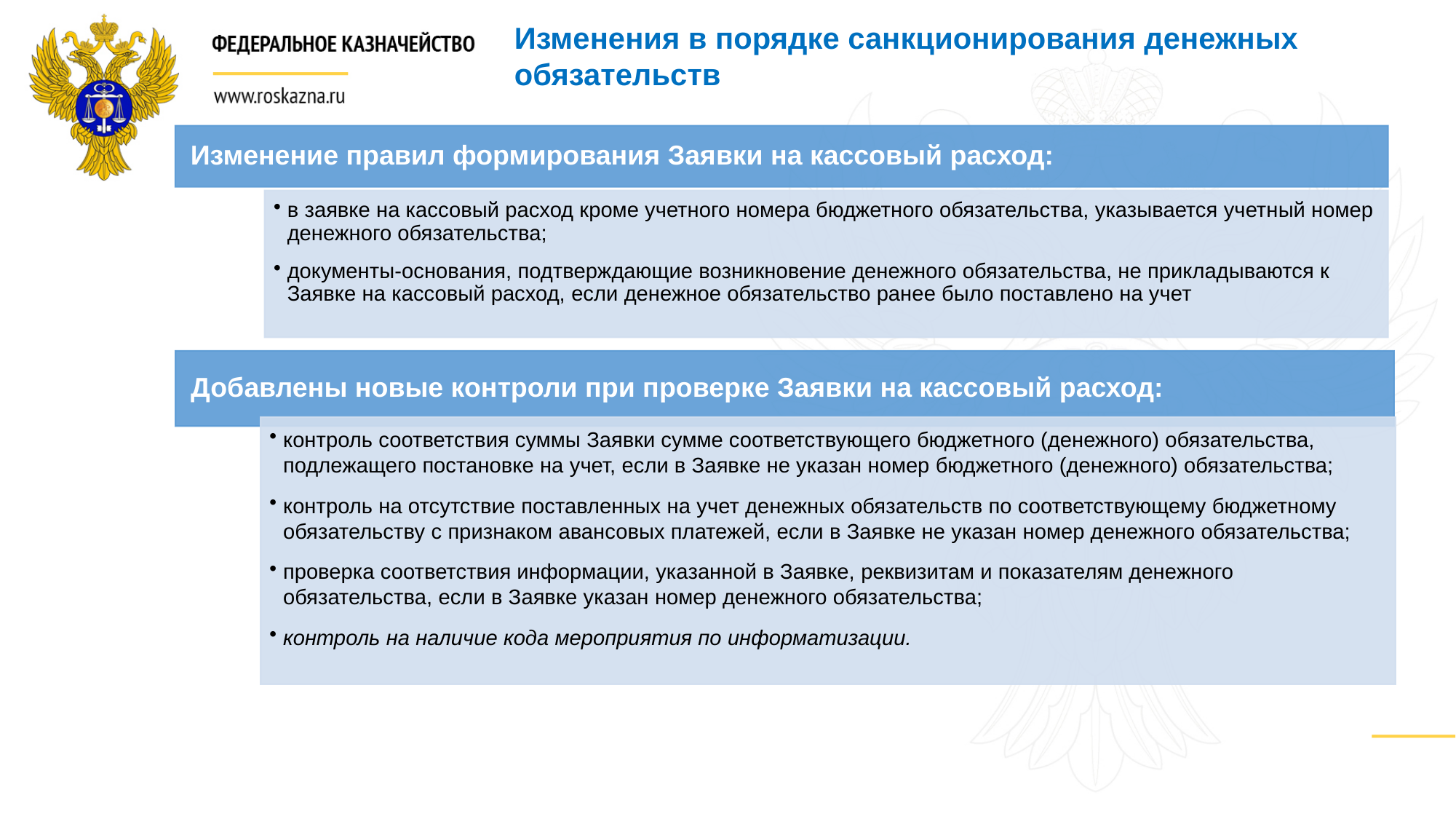

Изменения в порядке санкционирования денежных обязательств
Изменение правил формирования Заявки на кассовый расход:
в заявке на кассовый расход кроме учетного номера бюджетного обязательства, указывается учетный номер денежного обязательства;
документы-основания, подтверждающие возникновение денежного обязательства, не прикладываются к Заявке на кассовый расход, если денежное обязательство ранее было поставлено на учет
Добавлены новые контроли при проверке Заявки на кассовый расход:
контроль соответствия суммы Заявки сумме соответствующего бюджетного (денежного) обязательства, подлежащего постановке на учет, если в Заявке не указан номер бюджетного (денежного) обязательства;
контроль на отсутствие поставленных на учет денежных обязательств по соответствующему бюджетному обязательству с признаком авансовых платежей, если в Заявке не указан номер денежного обязательства;
проверка соответствия информации, указанной в Заявке, реквизитам и показателям денежного обязательства, если в Заявке указан номер денежного обязательства;
контроль на наличие кода мероприятия по информатизации.